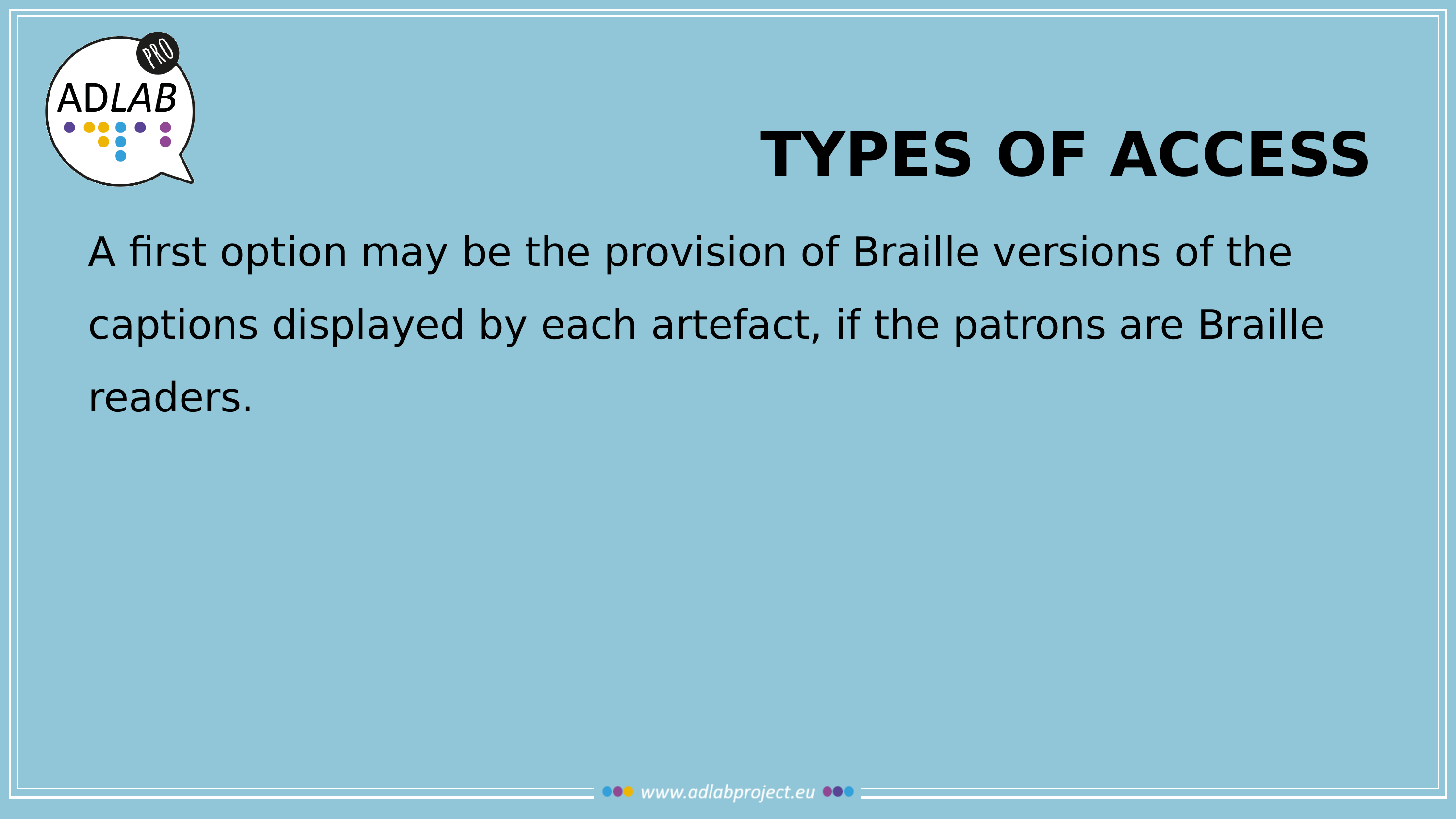

# types of access
A first option may be the provision of Braille versions of the captions displayed by each artefact, if the patrons are Braille readers.